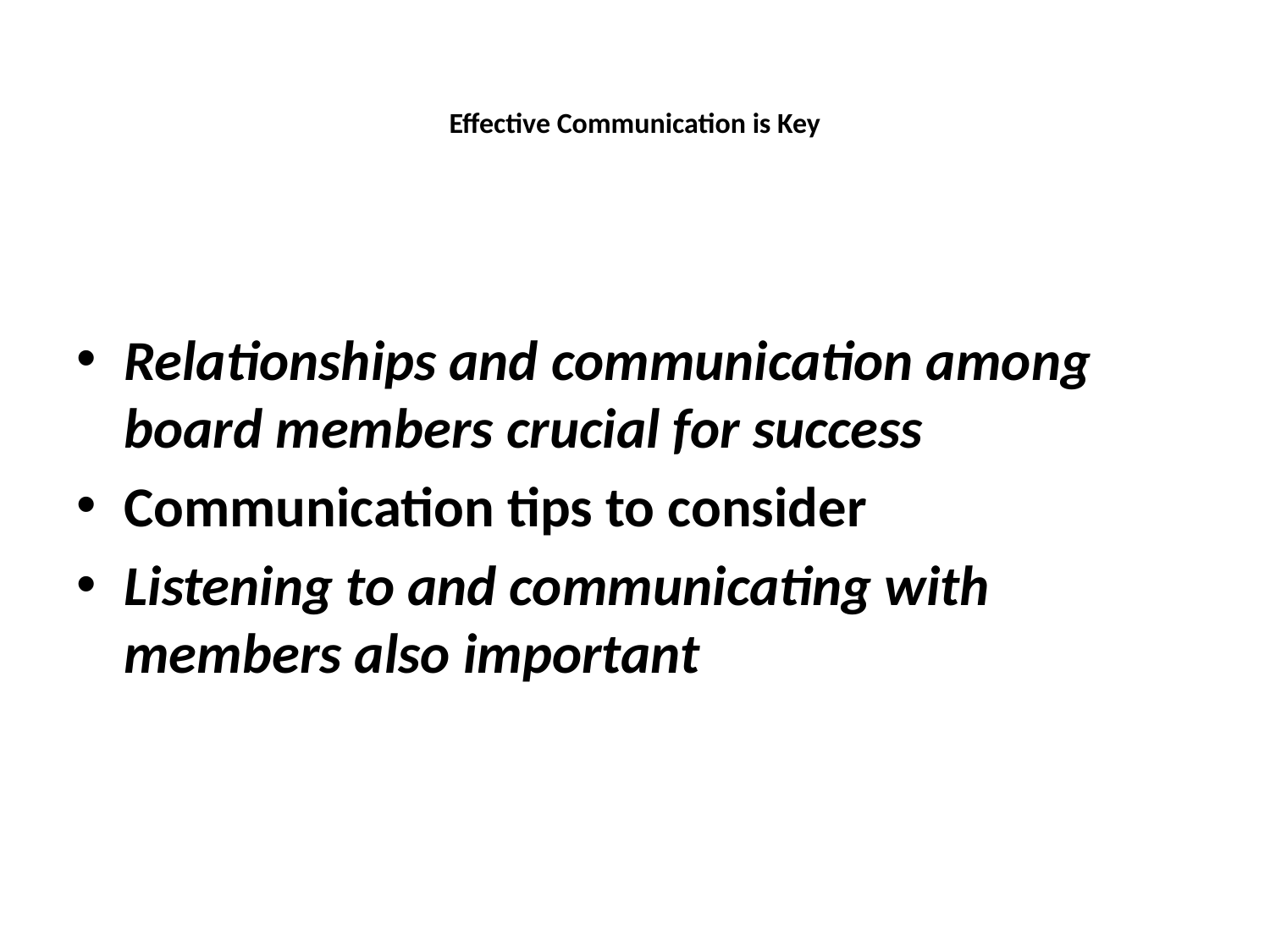

# Effective Communication is Key
Relationships and communication among board members crucial for success
Communication tips to consider
Listening to and communicating with members also important